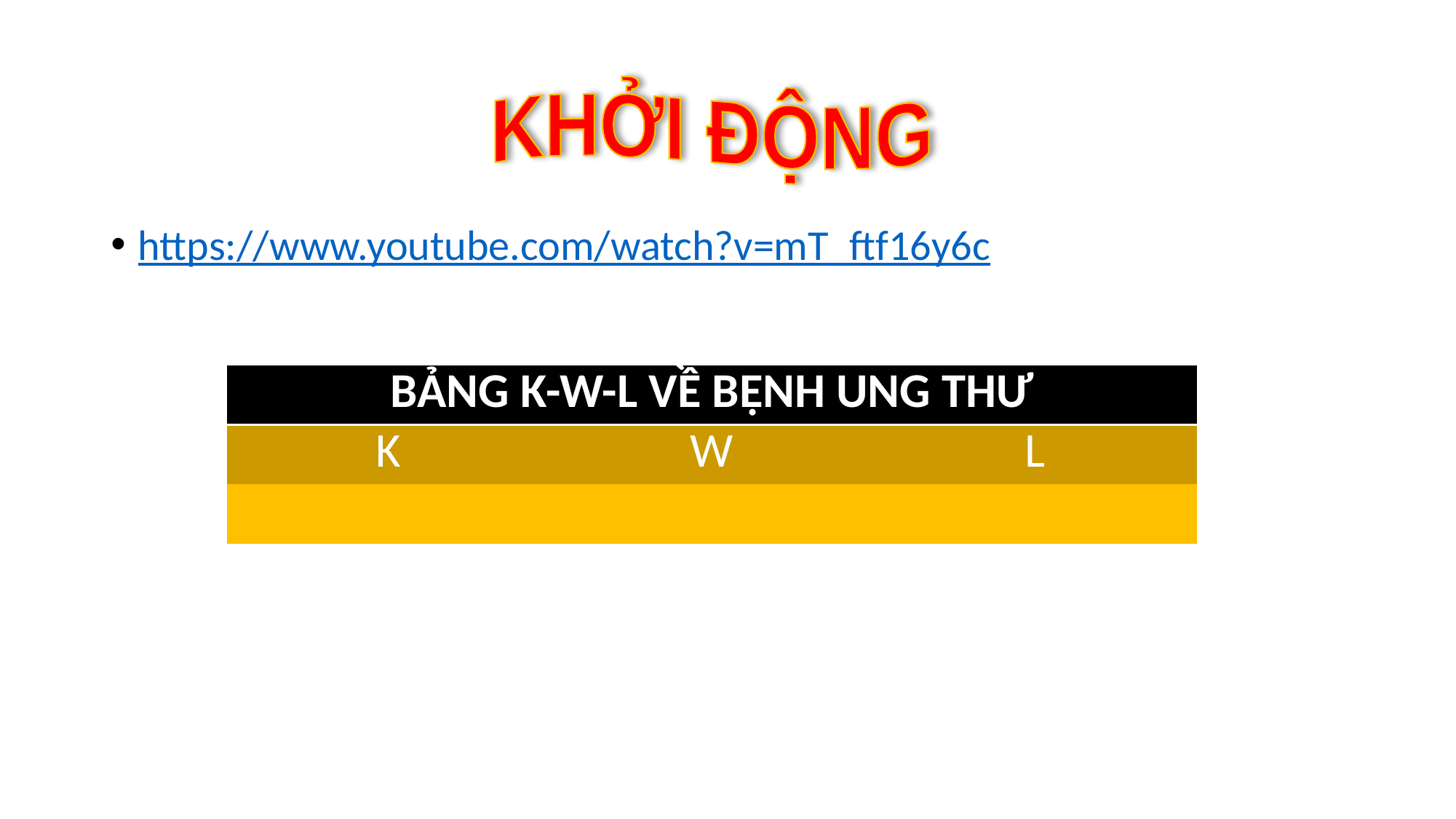

KHỞI ĐỘNG
https://www.youtube.com/watch?v=mT_ftf16y6c
| BẢNG K-W-L VỀ BỆNH UNG THƯ |  |  |
| --- | --- | --- |
| K | W | L |
|  |  |  |